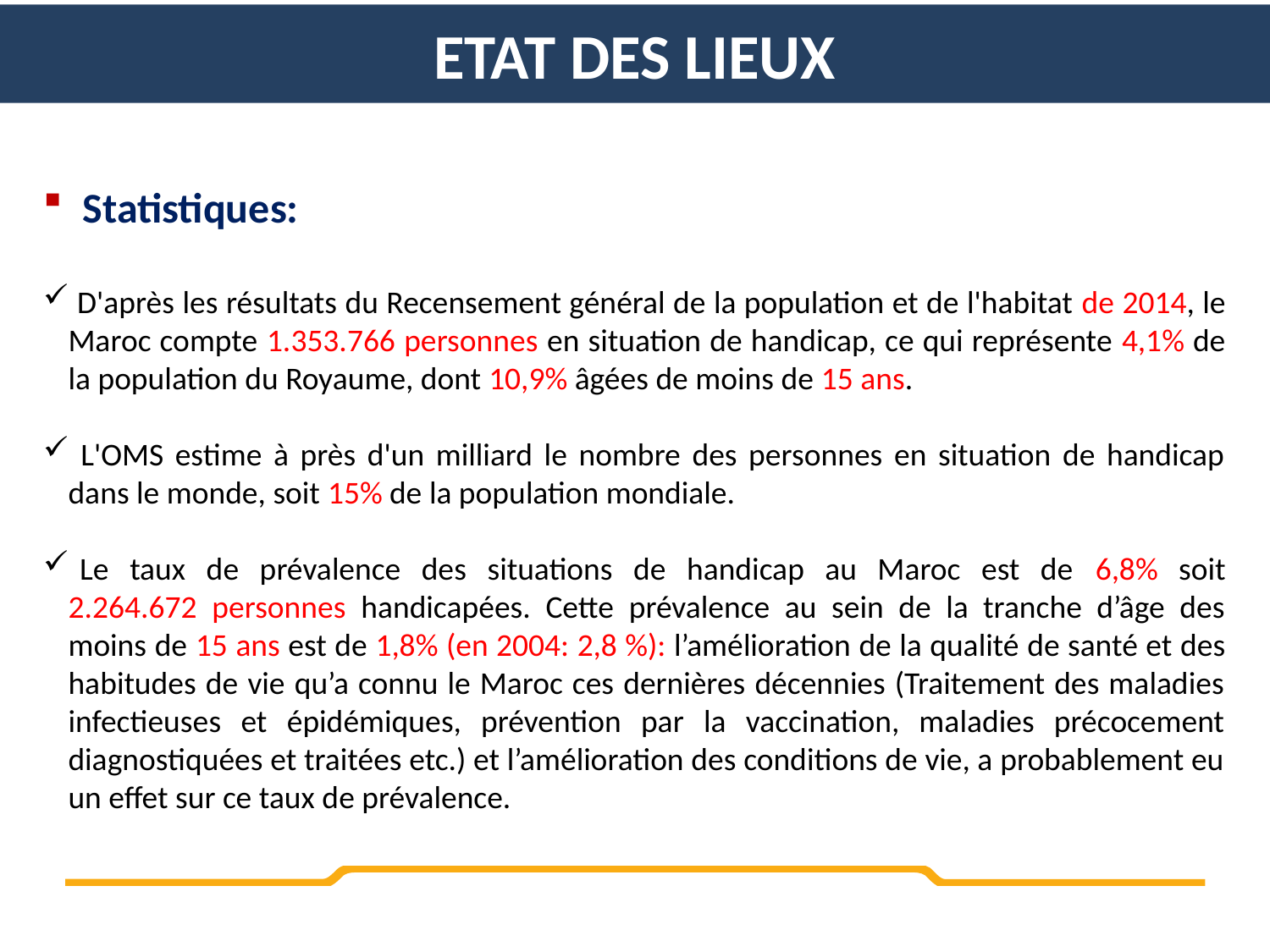

Etat des lieux

Statistiques:

 D'après les résultats du Recensement général de la population et de l'habitat de 2014, le Maroc compte 1.353.766 personnes en situation de handicap, ce qui représente 4,1% de la population du Royaume, dont 10,9% âgées de moins de 15 ans.

 L'OMS estime à près d'un milliard le nombre des personnes en situation de handicap dans le monde, soit 15% de la population mondiale.

 Le  taux  de  prévalence  des  situations  de  handicap  au  Maroc  est  de  6,8%  soit 2.264.672 personnes handicapées. Cette prévalence au sein de la tranche d’âge des moins de 15 ans est de 1,8% (en 2004: 2,8 %): l’amélioration de la qualité de santé et des habitudes de vie qu’a connu le Maroc ces dernières décennies (Traitement des maladies infectieuses et épidémiques, prévention par la vaccination, maladies précocement diagnostiquées et traitées etc.) et l’amélioration des conditions de vie, a probablement eu un effet sur ce taux de prévalence.